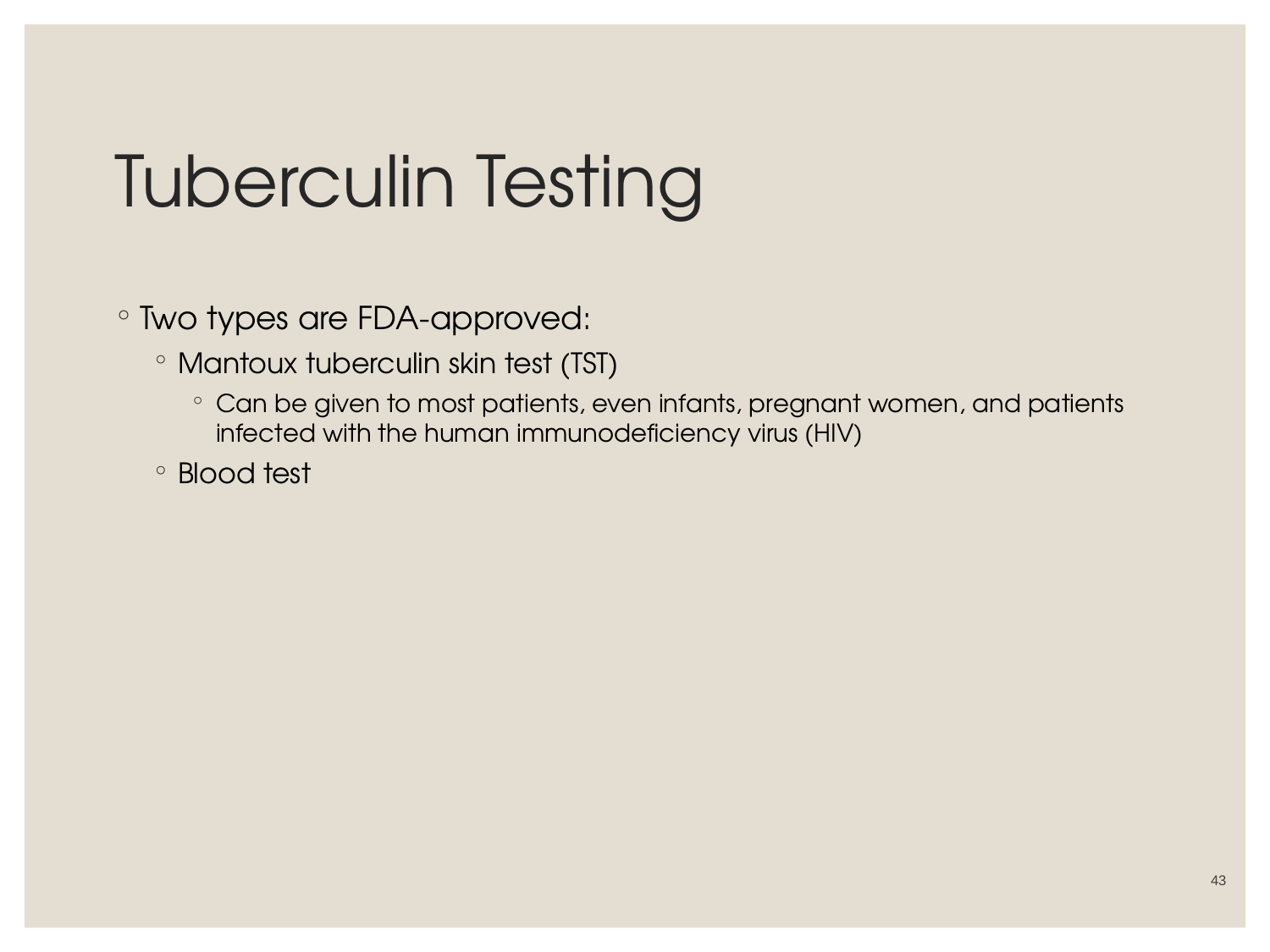

# Tuberculin Testing
Two types are FDA-approved:
Mantoux tuberculin skin test (TST)
Can be given to most patients, even infants, pregnant women, and patients infected with the human immunodeficiency virus (HIV)
Blood test
 43